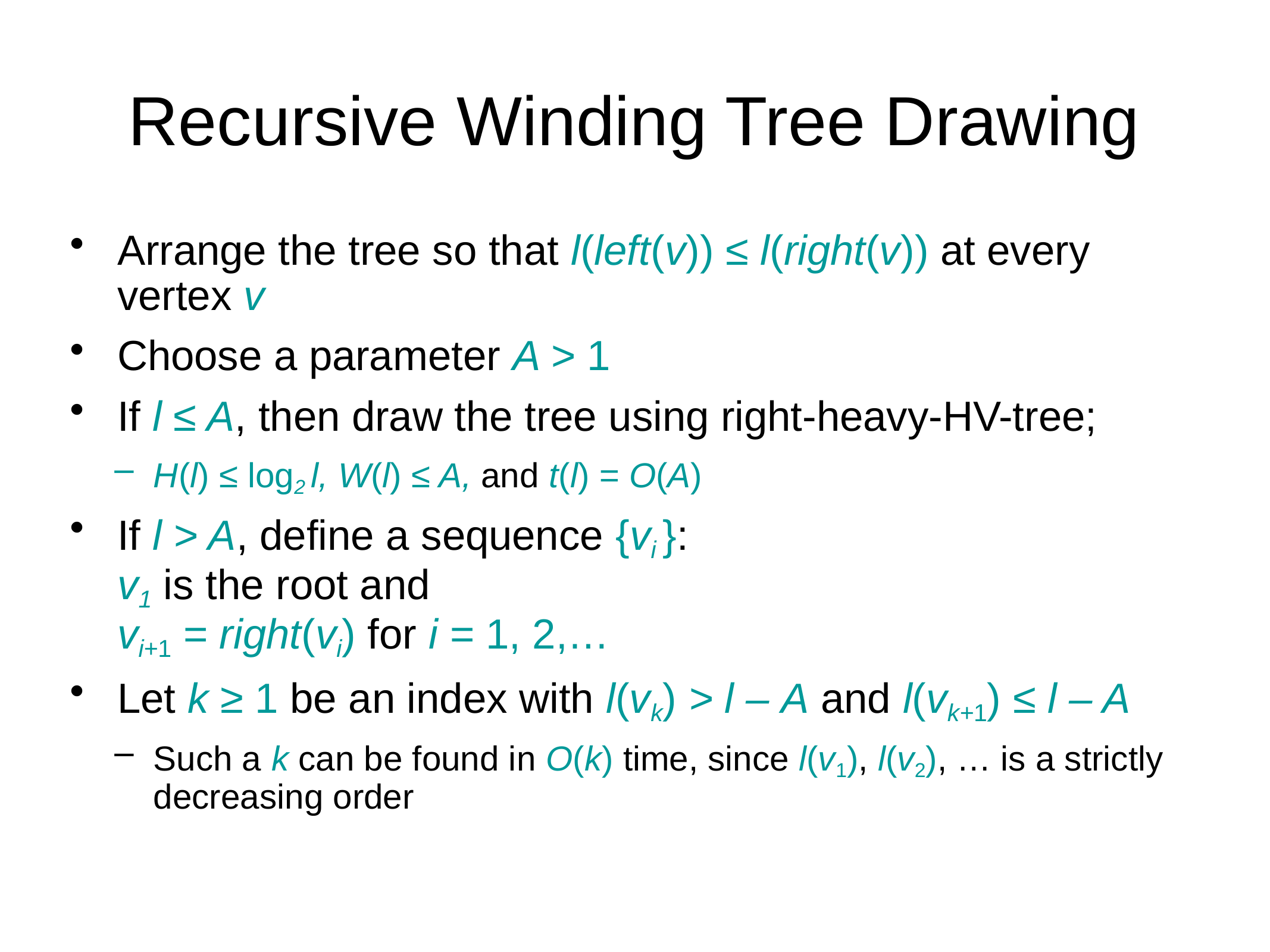

Recursive Winding Tree Drawing
Arrange the tree so that l(left(v)) ≤ l(right(v)) at every vertex v
Choose a parameter A > 1
If l ≤ A, then draw the tree using right-heavy-HV-tree;
H(l) ≤ log2 l, W(l) ≤ A, and t(l) = O(A)
If l > A, define a sequence {vi }:
v1 is the root and
vi+1 = right(vi) for i = 1, 2,…
Let k ≥ 1 be an index with l(vk) > l – A and l(vk+1) ≤ l – A
Such a k can be found in O(k) time, since l(v1), l(v2), … is a strictly decreasing order
48